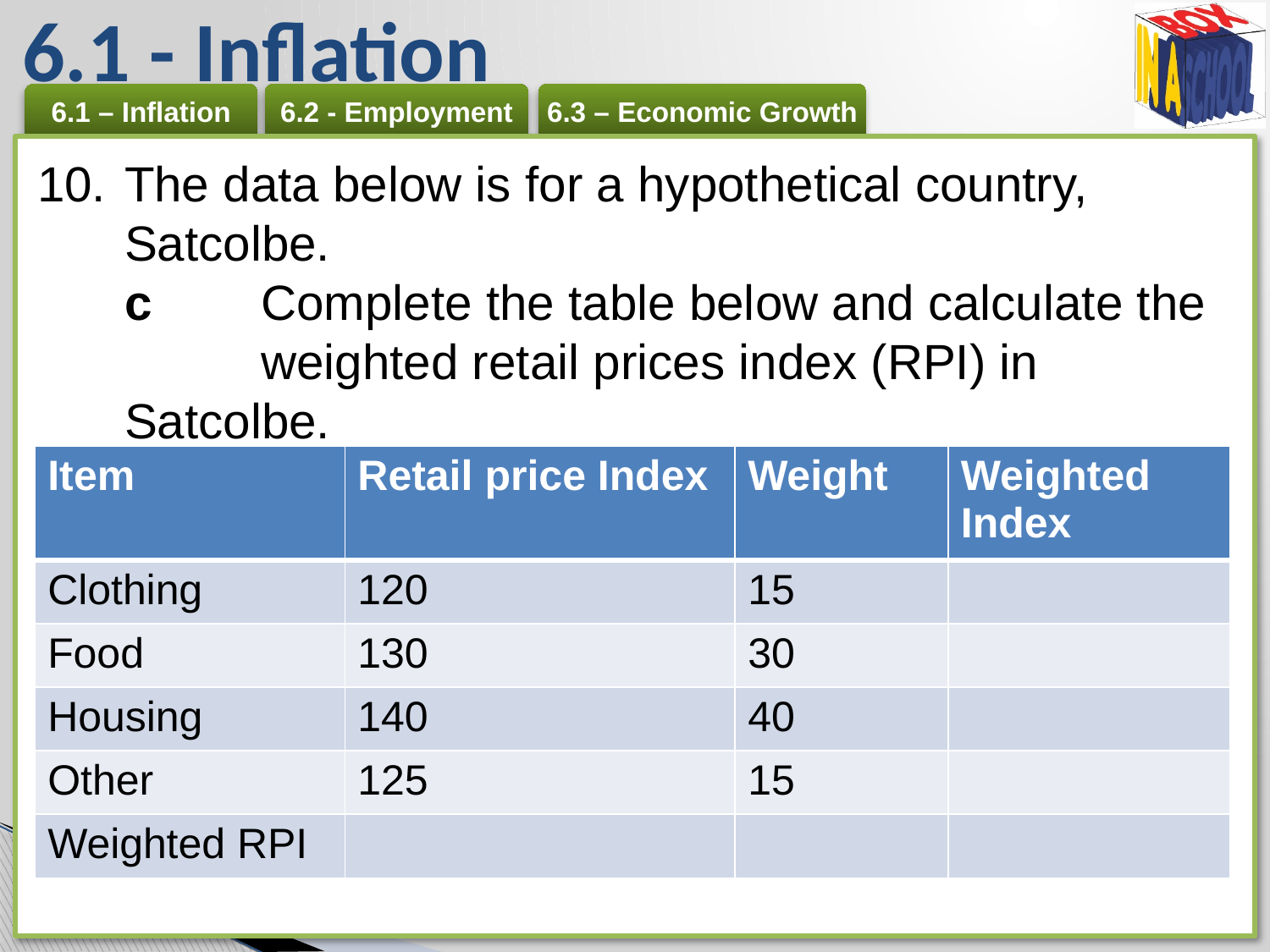

# 6.1 - Inflation
The data below is for a hypothetical country, Satcolbe.
c 	Complete the table below and calculate the 	weighted retail prices index (RPI) in Satcolbe.	[4]
| Item | Retail price Index | Weight | Weighted Index |
| --- | --- | --- | --- |
| Clothing | 120 | 15 |  |
| Food | 130 | 30 |  |
| Housing | 140 | 40 |  |
| Other | 125 | 15 |  |
| Weighted RPI |  |  |  |